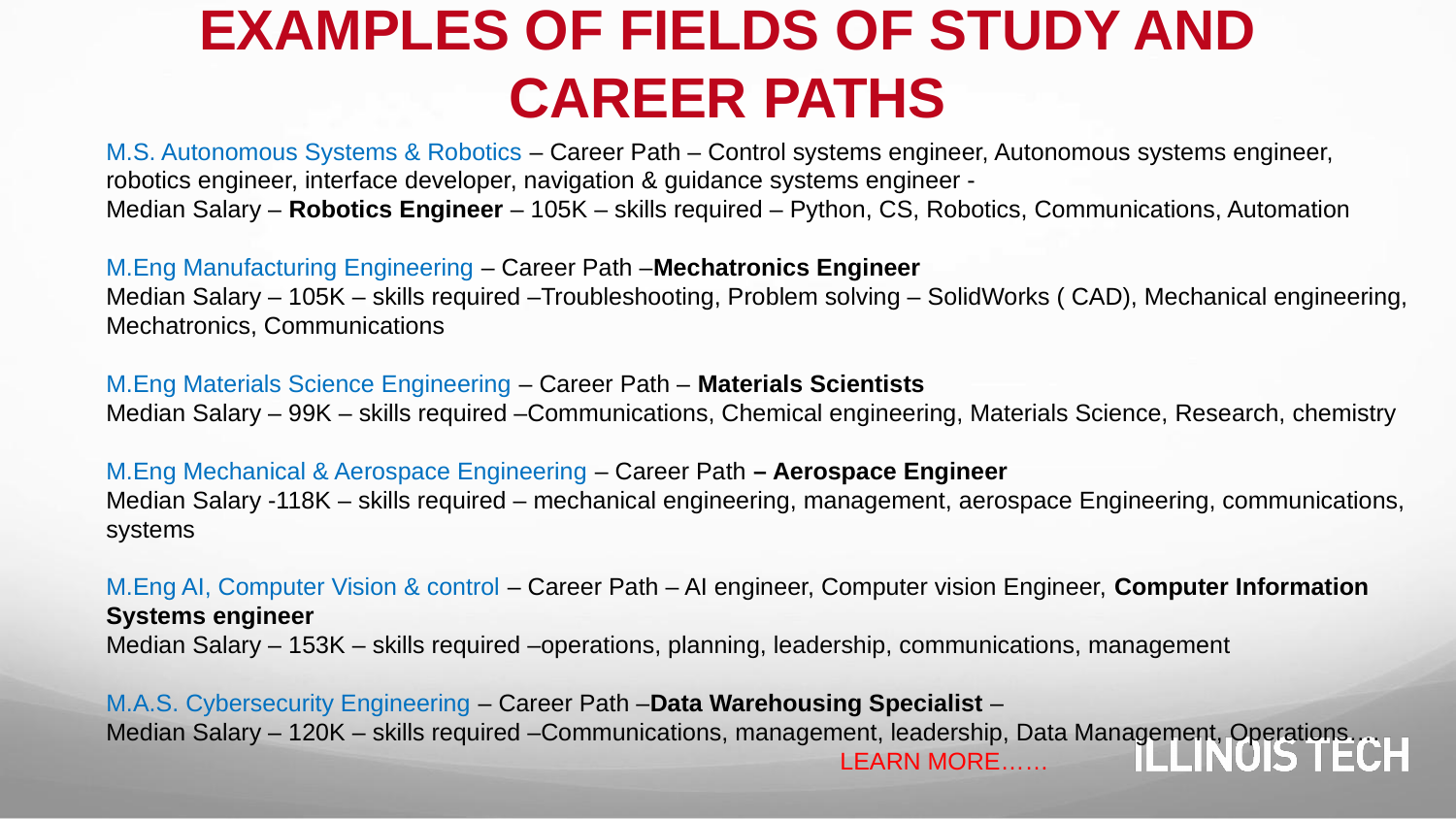

# EXAMPLES OF FIELDS OF STUDY AND CAREER PATHS
M.S. Autonomous Systems & Robotics – Career Path – Control systems engineer, Autonomous systems engineer, robotics engineer, interface developer, navigation & guidance systems engineer -
Median Salary – Robotics Engineer – 105K – skills required – Python, CS, Robotics, Communications, Automation

M.Eng Manufacturing Engineering – Career Path –Mechatronics Engineer
Median Salary – 105K – skills required –Troubleshooting, Problem solving – SolidWorks ( CAD), Mechanical engineering, Mechatronics, Communications

M.Eng Materials Science Engineering – Career Path – Materials Scientists
Median Salary – 99K – skills required –Communications, Chemical engineering, Materials Science, Research, chemistry

M.Eng Mechanical & Aerospace Engineering – Career Path – Aerospace Engineer
Median Salary -118K – skills required – mechanical engineering, management, aerospace Engineering, communications, systems

M.Eng AI, Computer Vision & control – Career Path – AI engineer, Computer vision Engineer, Computer Information Systems engineer
Median Salary – 153K – skills required –operations, planning, leadership, communications, management

M.A.S. Cybersecurity Engineering – Career Path –Data Warehousing Specialist –
Median Salary – 120K – skills required –Communications, management, leadership, Data Management, Operations….
                                                                                                            LEARN MORE……